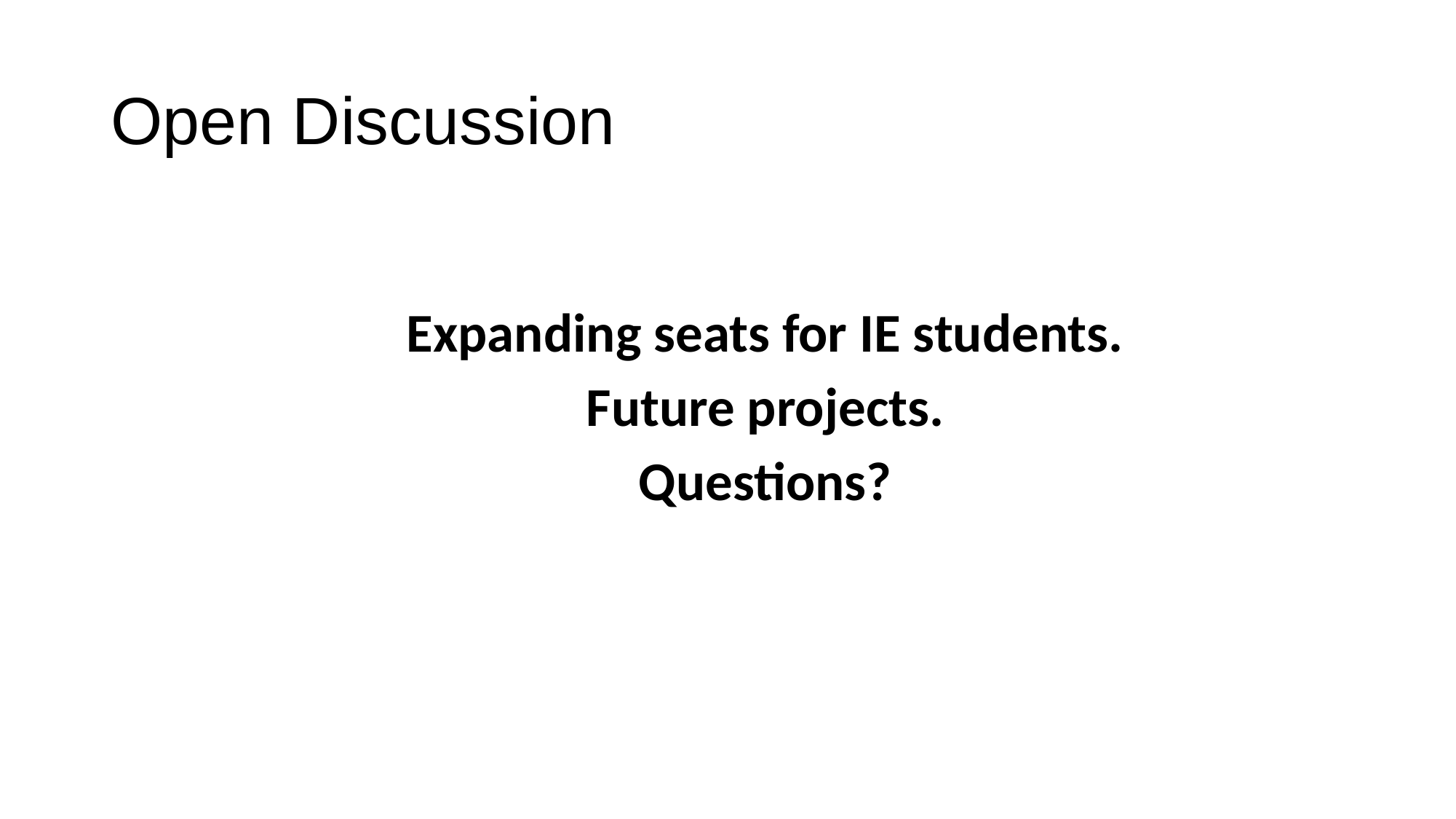

# Open Discussion
Expanding seats for IE students.
Future projects.
Questions?